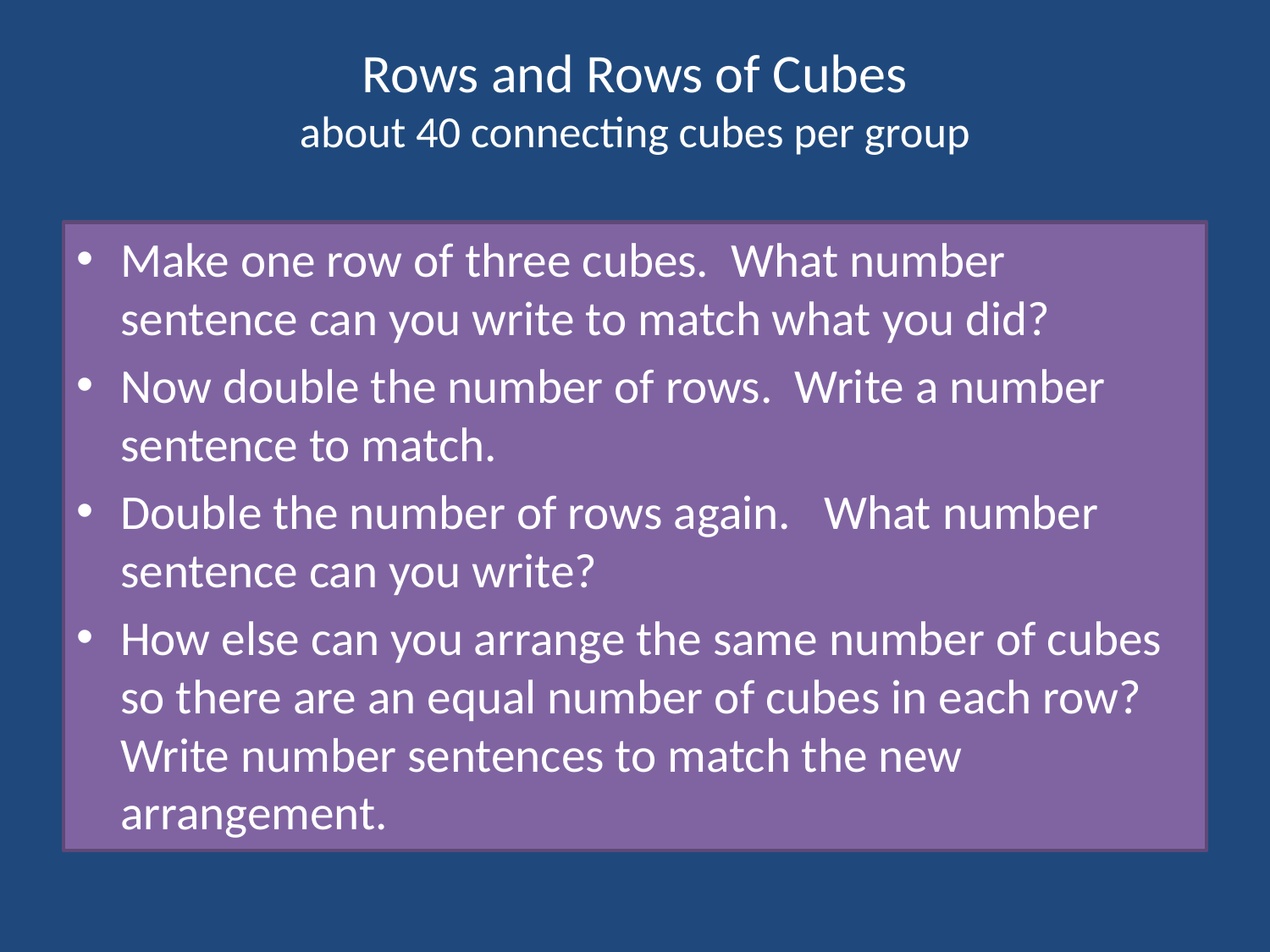

# Rows and Rows of Cubes about 40 connecting cubes per group
Make one row of three cubes.  What number sentence can you write to match what you did?
Now double the number of rows.  Write a number sentence to match.
Double the number of rows again.   What number sentence can you write?
How else can you arrange the same number of cubes so there are an equal number of cubes in each row?  Write number sentences to match the new arrangement.